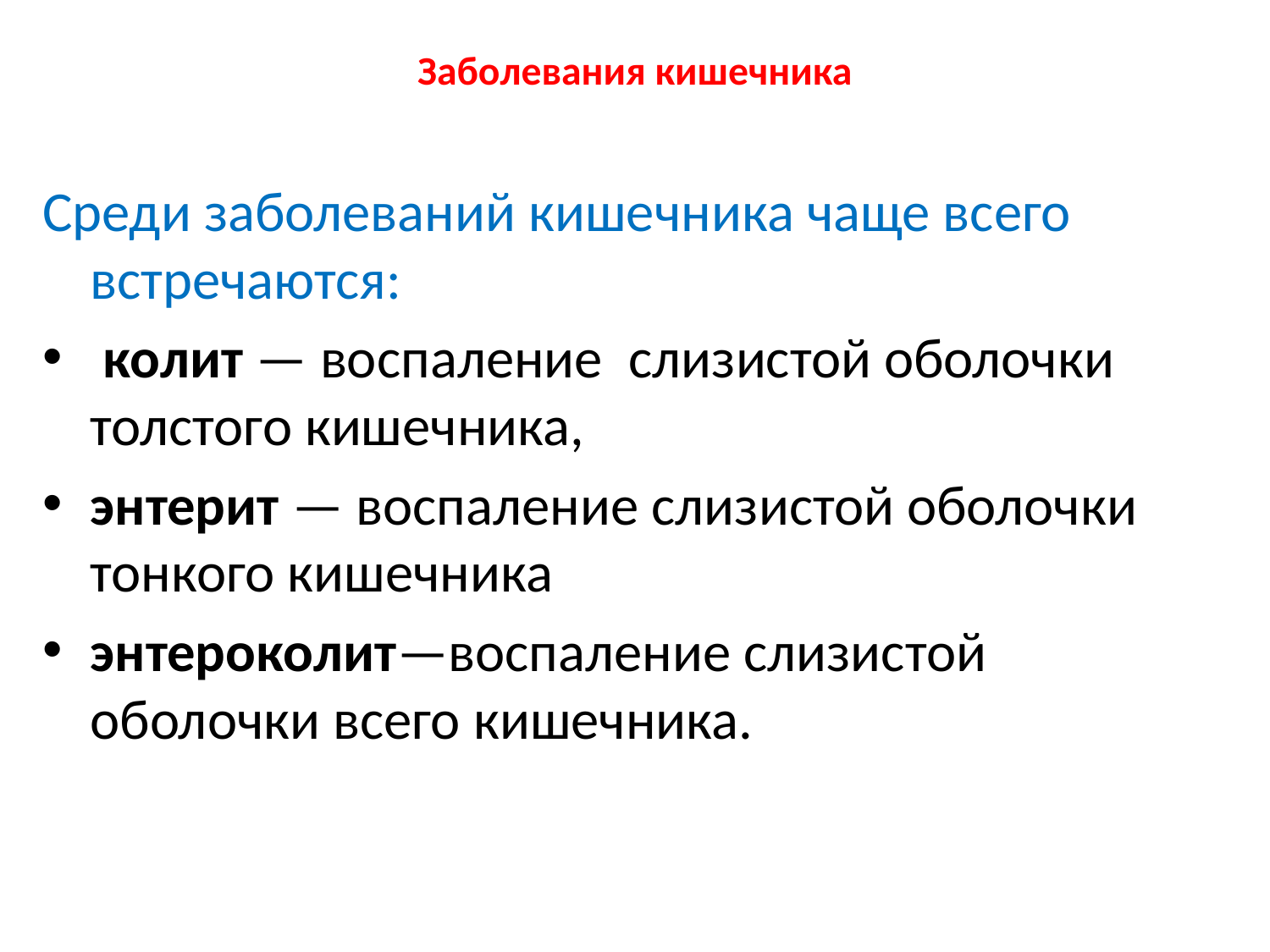

# Заболевания кишечника
Среди заболеваний кишечника чаще всего встречаются:
 колит — воспаление  слизистой оболочки  толстого кишечника,
энтерит — воспаление слизистой оболочки тонкого кишечника
энтероколит—воспаление слизистой оболочки всего кишечника.